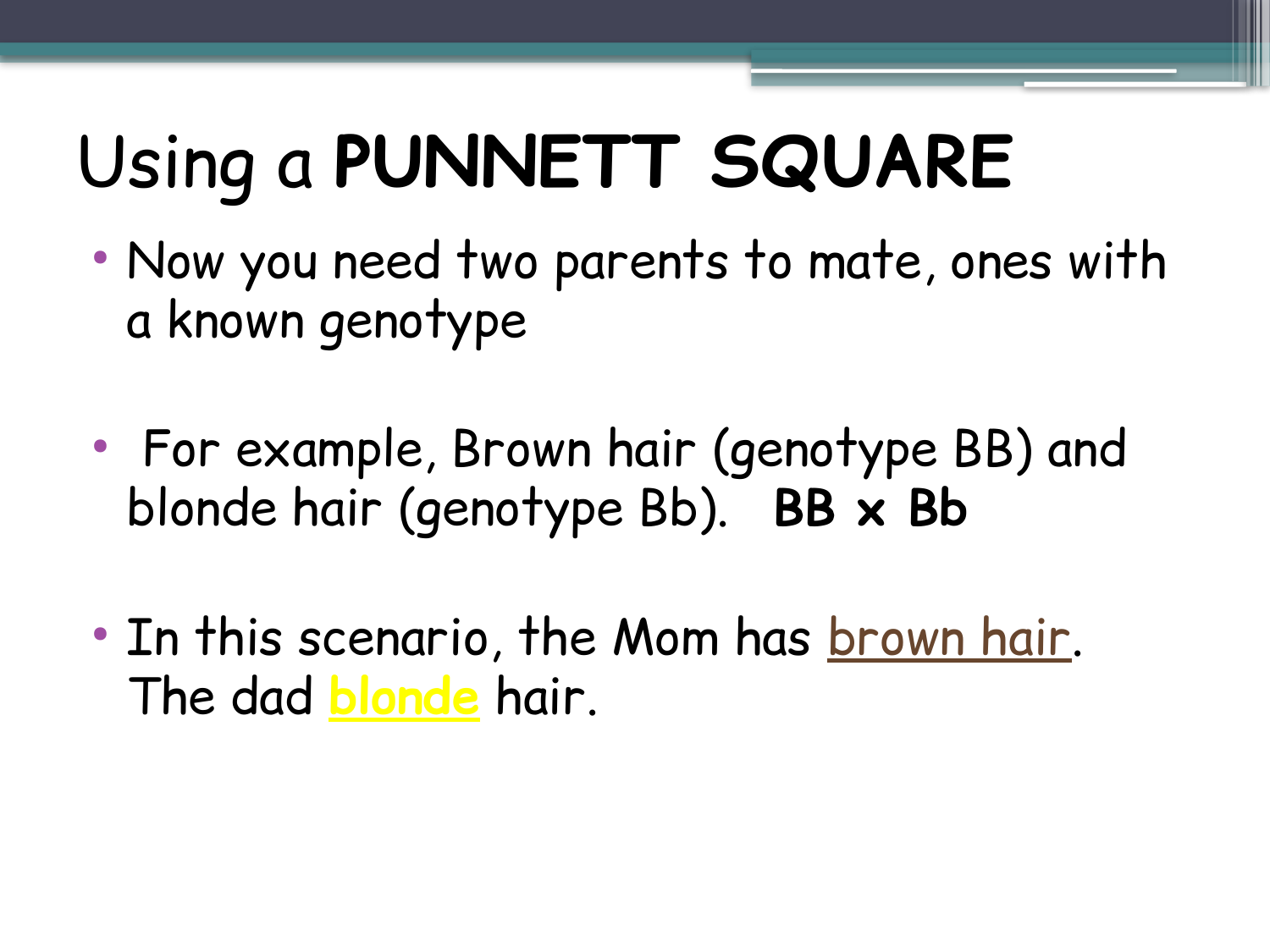

# Using a PUNNETT SQUARE
Now you need two parents to mate, ones with a known genotype

 For example, Brown hair (genotype BB) and blonde hair (genotype Bb).   BB x Bb

In this scenario, the Mom has brown hair.  The dad blonde hair.